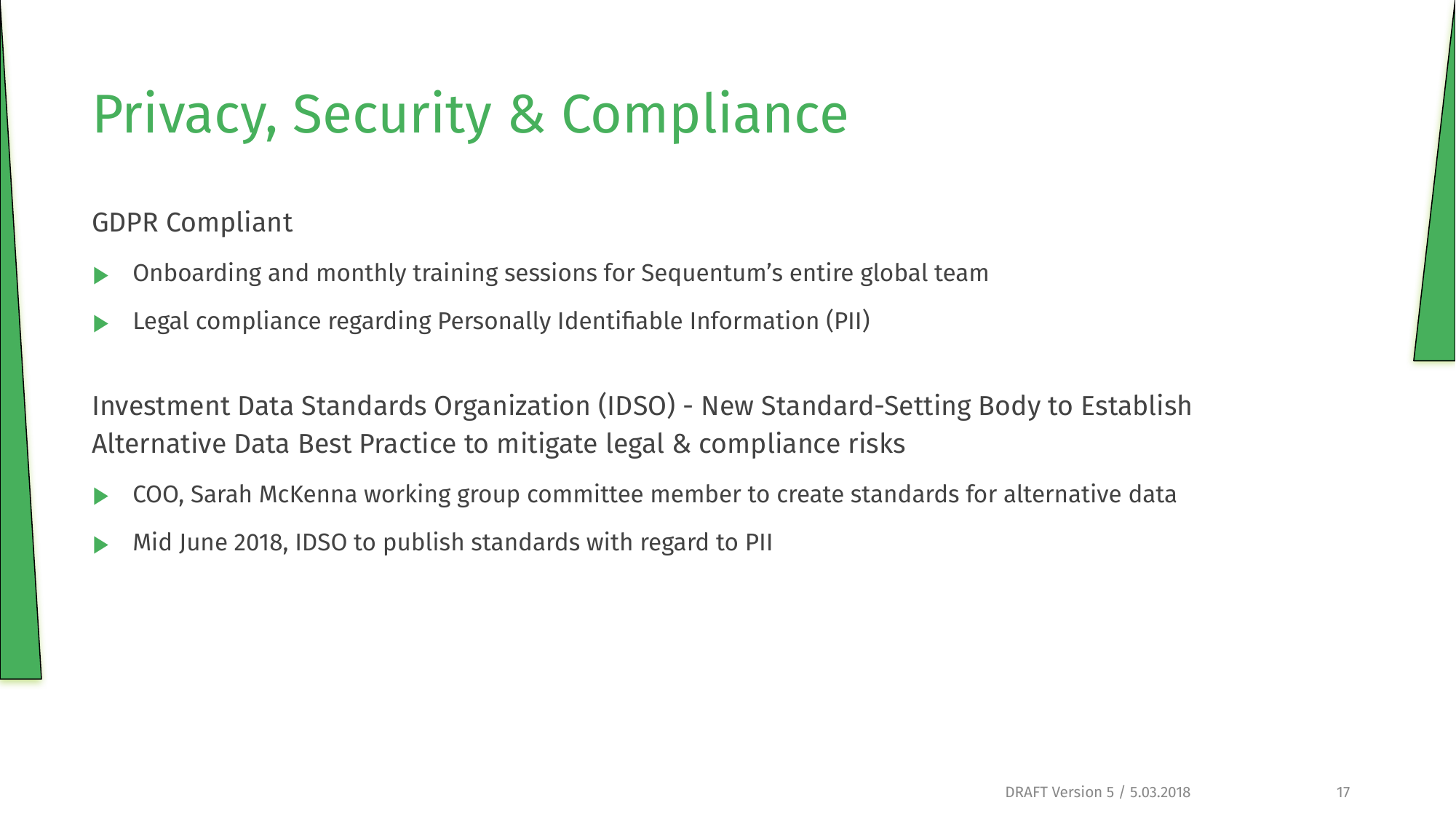

Privacy, Security & Compliance
GDPR Compliant
Onboarding and monthly training sessions for Sequentum’s entire global team
Legal compliance regarding Personally Identifiable Information (PII)
Investment Data Standards Organization (IDSO) - New Standard-Setting Body to Establish Alternative Data Best Practice to mitigate legal & compliance risks
COO, Sarah McKenna working group committee member to create standards for alternative data
Mid June 2018, IDSO to publish standards with regard to PII

									   DRAFT Version 5 / 5.03.2018 		    17